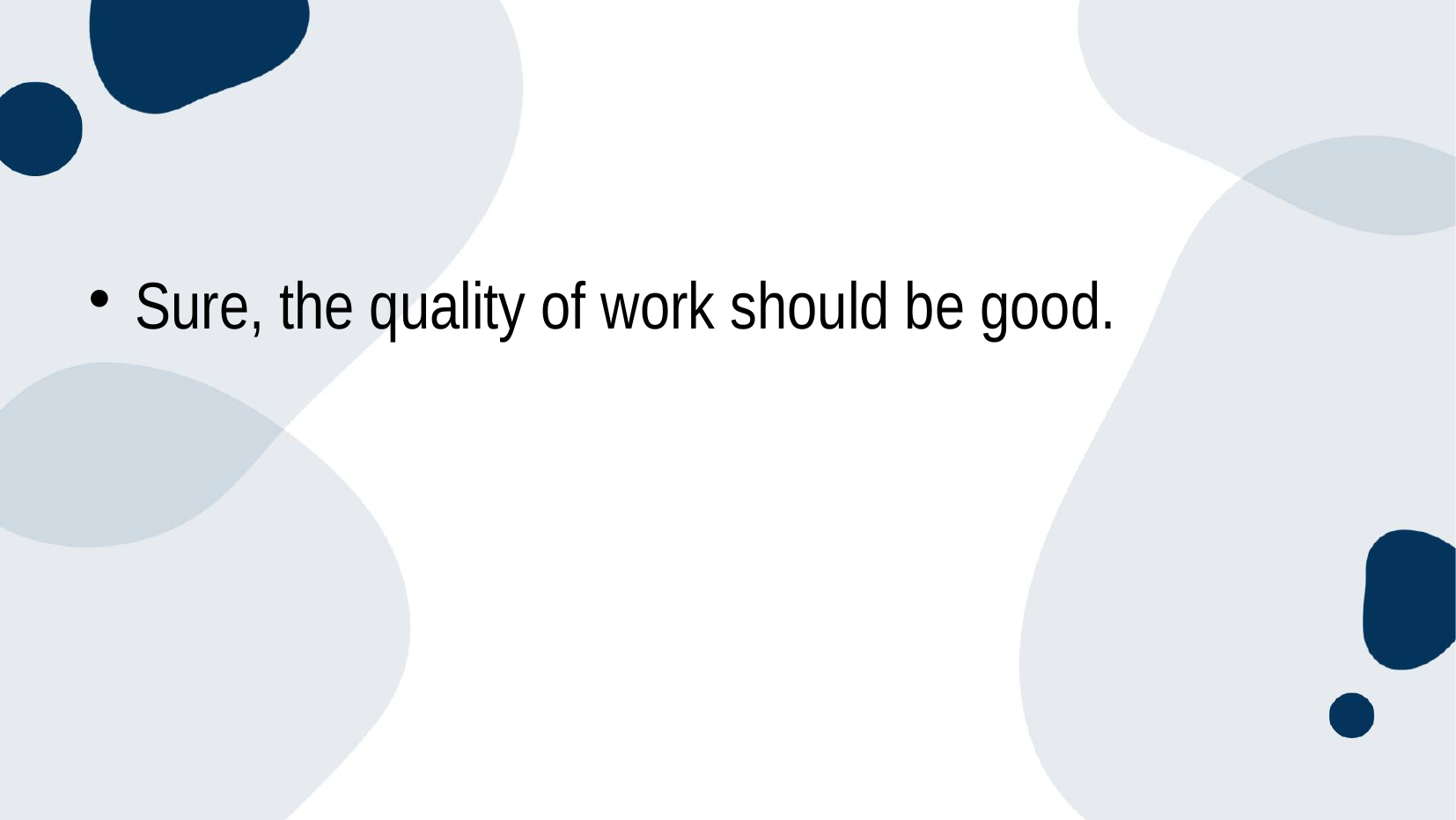

#
Sure, the quality of work should be good.